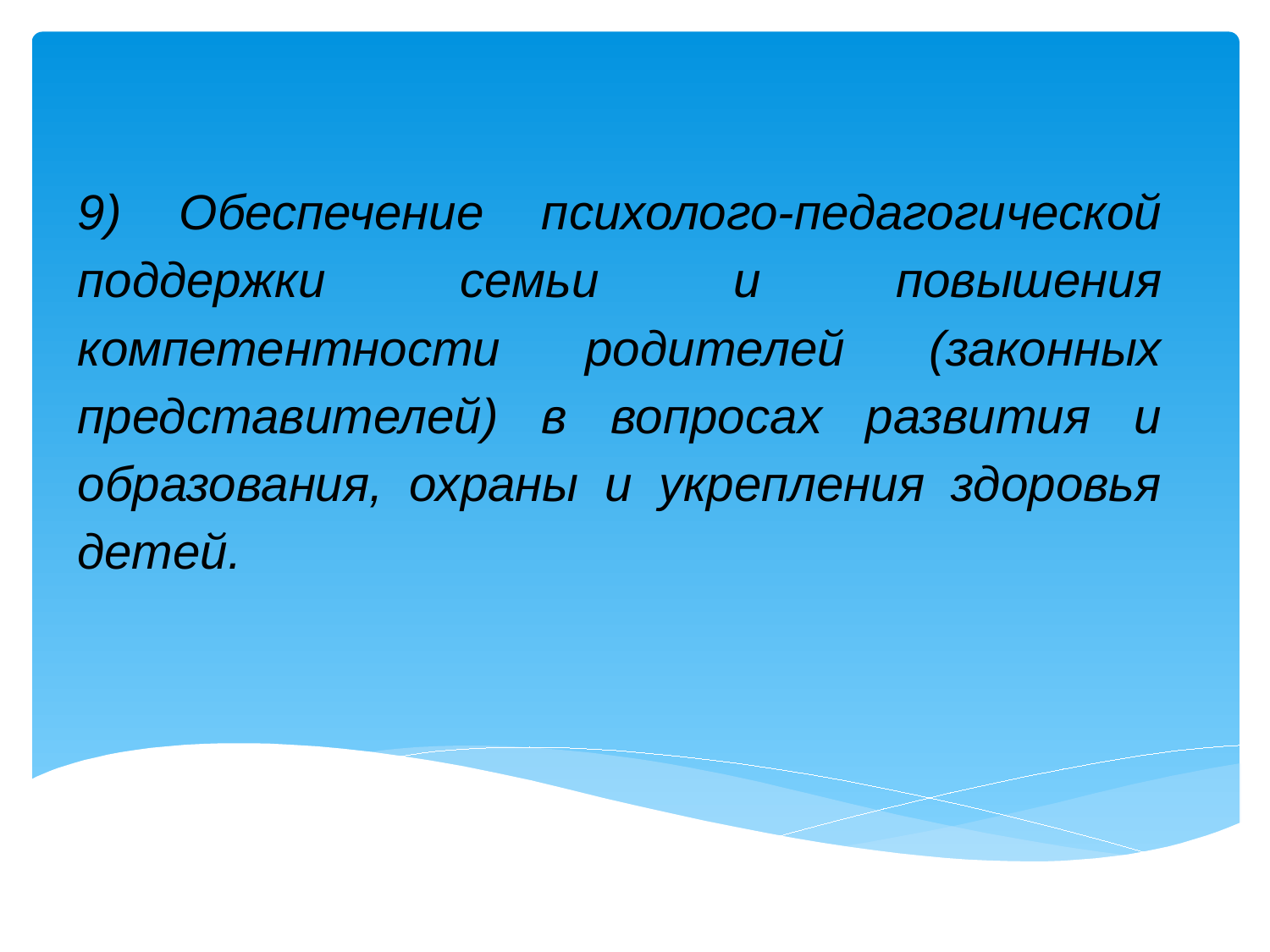

#

9) Обеспечение психолого-педагогической поддержки семьи и повышения компетентности родителей (законных представителей) в вопросах развития и образования, охраны и укрепления здоровья детей.